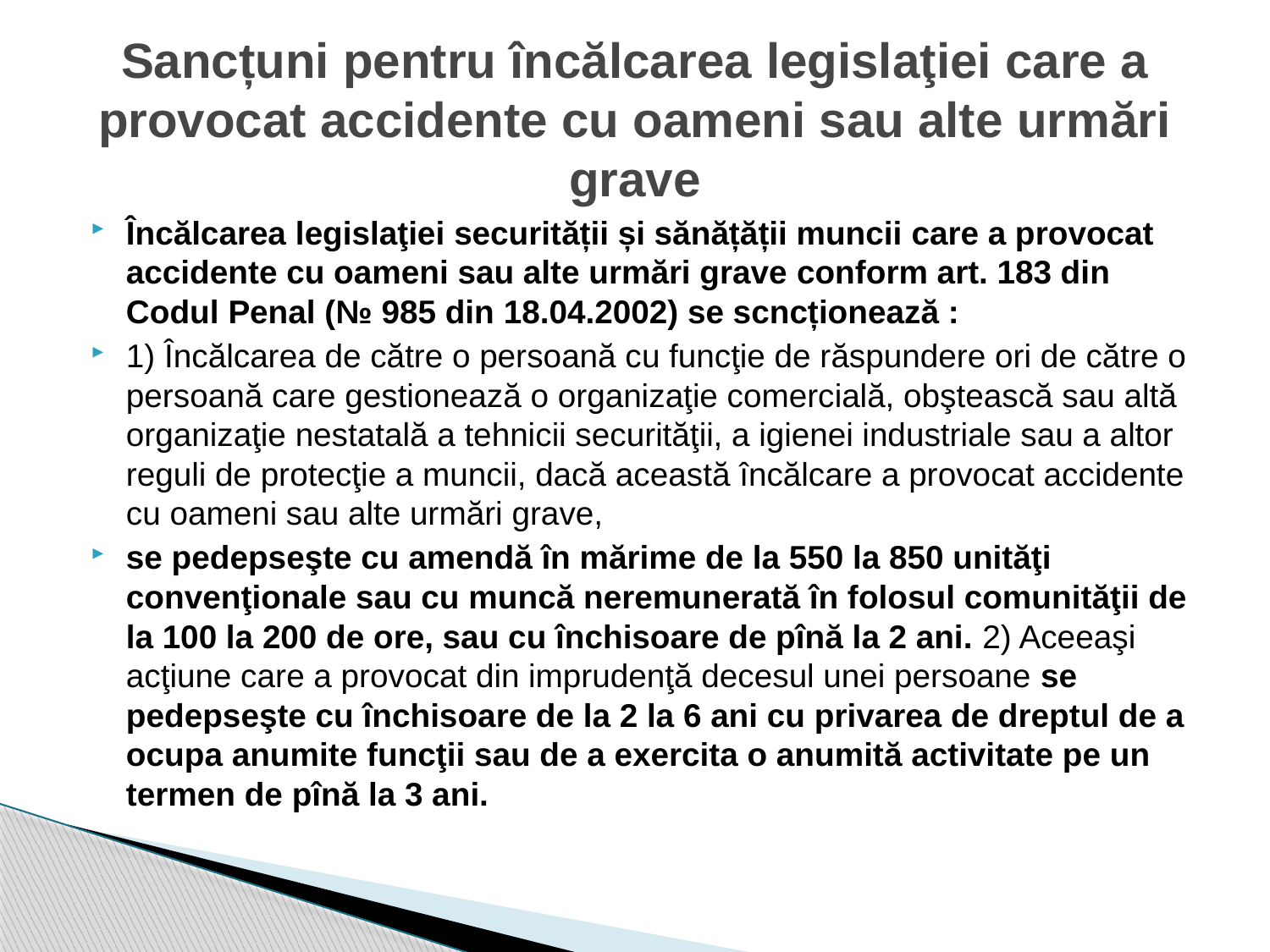

# Sancțuni pentru încălcarea legislaţiei care a provocat accidente cu oameni sau alte urmări grave
Încălcarea legislaţiei securității și sănățății muncii care a provocat accidente cu oameni sau alte urmări grave conform art. 183 din Codul Penal (№ 985 din 18.04.2002) se scncționează :
1) Încălcarea de către o persoană cu funcţie de răspundere ori de către o persoană care gestionează o organizaţie comercială, obştească sau altă organizaţie nestatală a tehnicii securităţii, a igienei industriale sau a altor reguli de protecţie a muncii, dacă această încălcare a provocat accidente cu oameni sau alte urmări grave,
se pedepseşte cu amendă în mărime de la 550 la 850 unităţi convenţionale sau cu muncă neremunerată în folosul comunităţii de la 100 la 200 de ore, sau cu închisoare de pînă la 2 ani. 2) Aceeaşi acţiune care a provocat din imprudenţă decesul unei persoane se pedepseşte cu închisoare de la 2 la 6 ani cu privarea de dreptul de a ocupa anumite funcţii sau de a exercita o anumită activitate pe un termen de pînă la 3 ani.